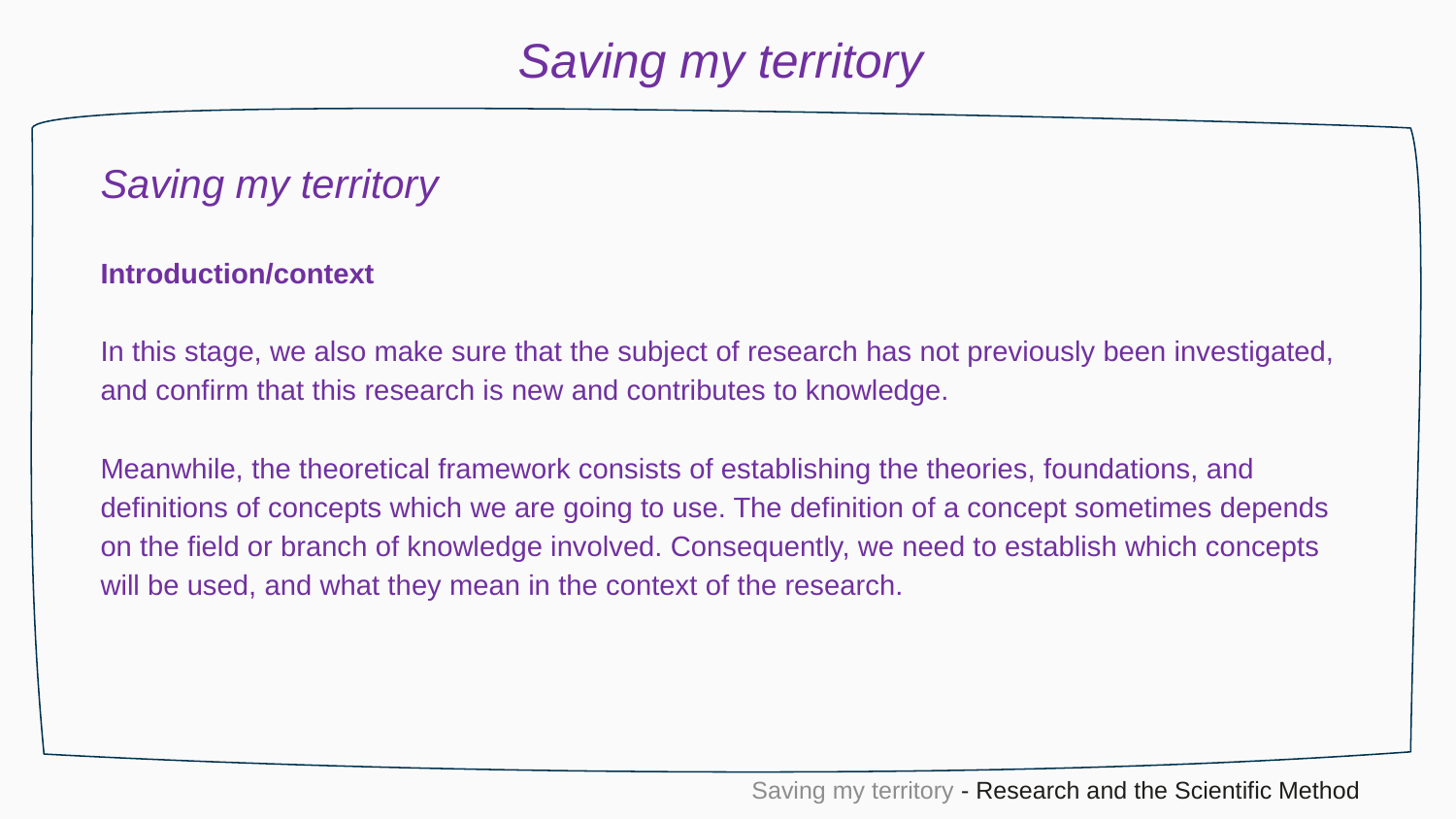

Saving my territory

Saving my territory
Introduction/context

In this stage, we also make sure that the subject of research has not previously been investigated, and confirm that this research is new and contributes to knowledge.

Meanwhile, the theoretical framework consists of establishing the theories, foundations, and definitions of concepts which we are going to use. The definition of a concept sometimes depends on the field or branch of knowledge involved. Consequently, we need to establish which concepts will be used, and what they mean in the context of the research.

Saving my territory - Research and the Scientific Method